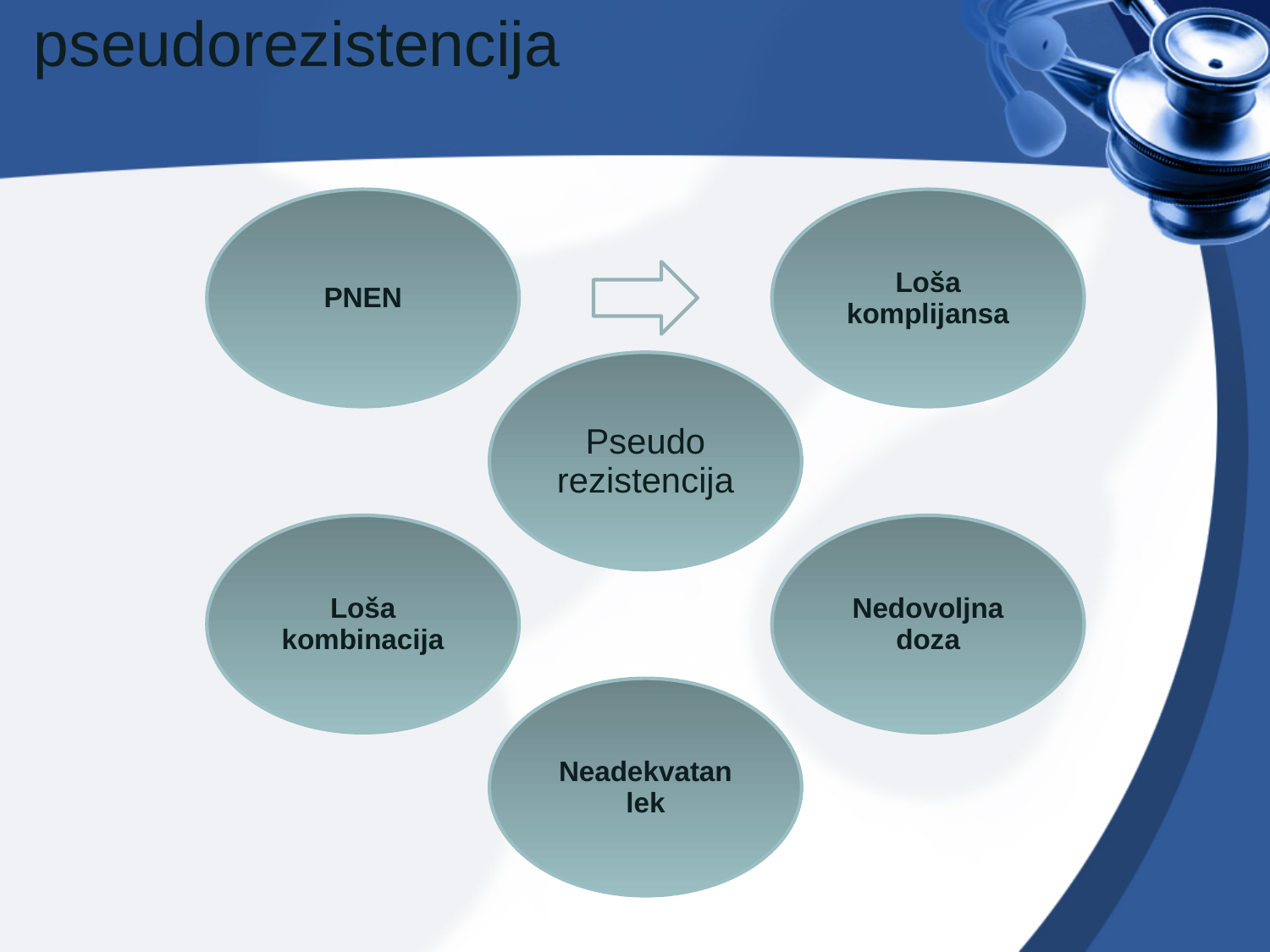

# pseudorezistencija
Pseudo
rezistencija
Loša komplijansa
Nedovoljna doza
Neadekvatan lek
Loša kombinacija
PNEN
36